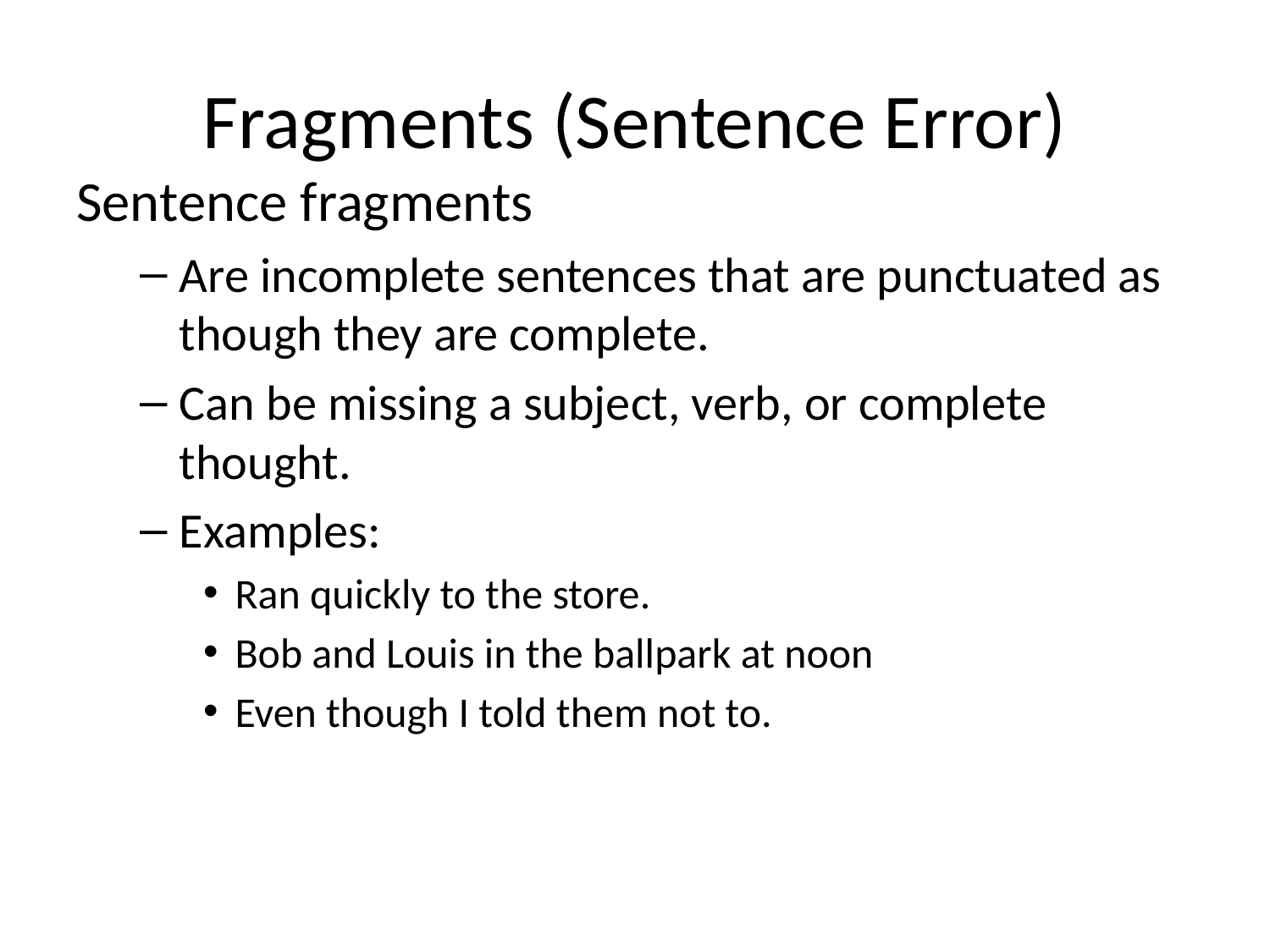

# Fragments (Sentence Error)
Sentence fragments
Are incomplete sentences that are punctuated as though they are complete.
Can be missing a subject, verb, or complete thought.
Examples:
Ran quickly to the store.
Bob and Louis in the ballpark at noon
Even though I told them not to.